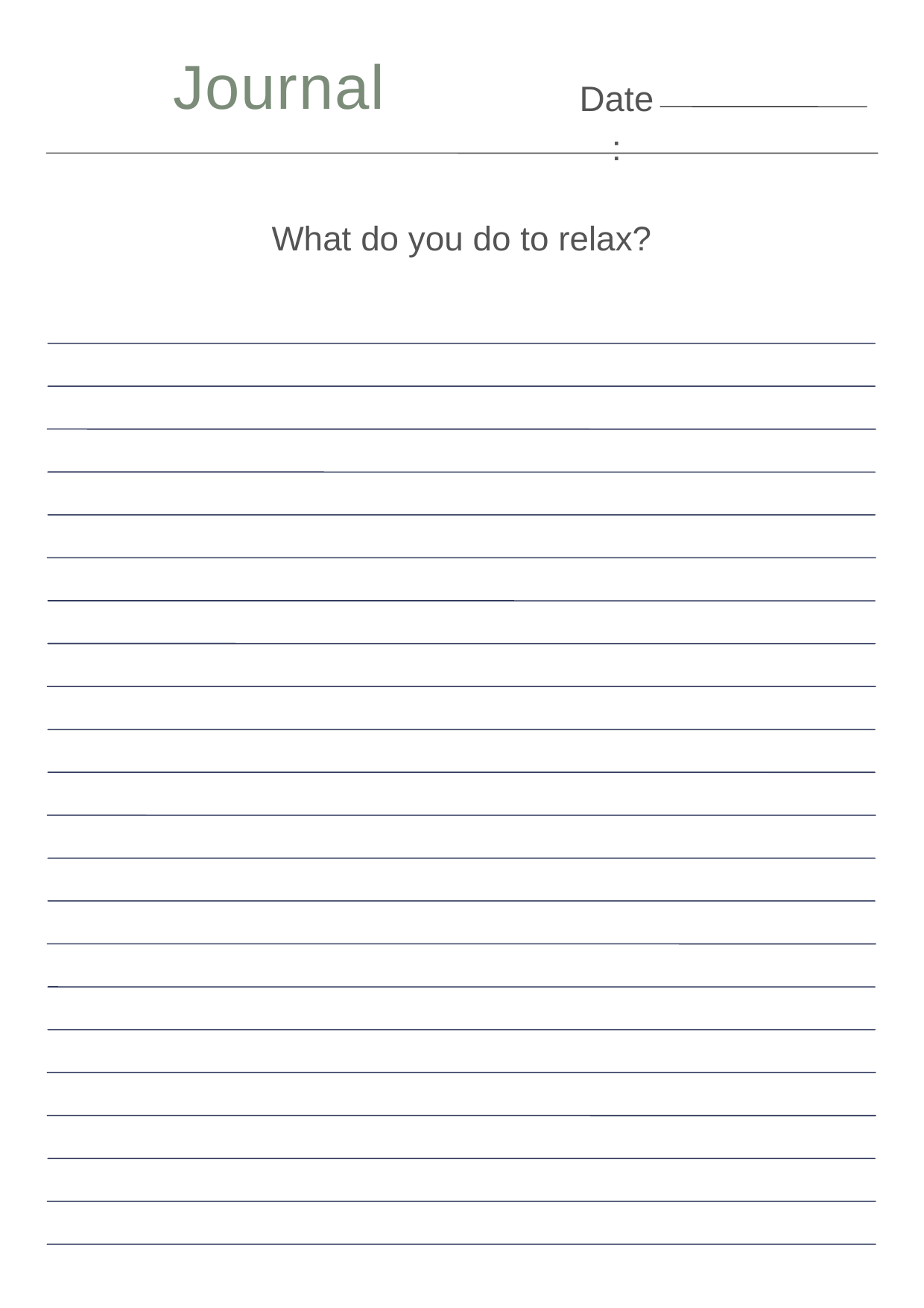

Journal
Date:

What do you do to relax?